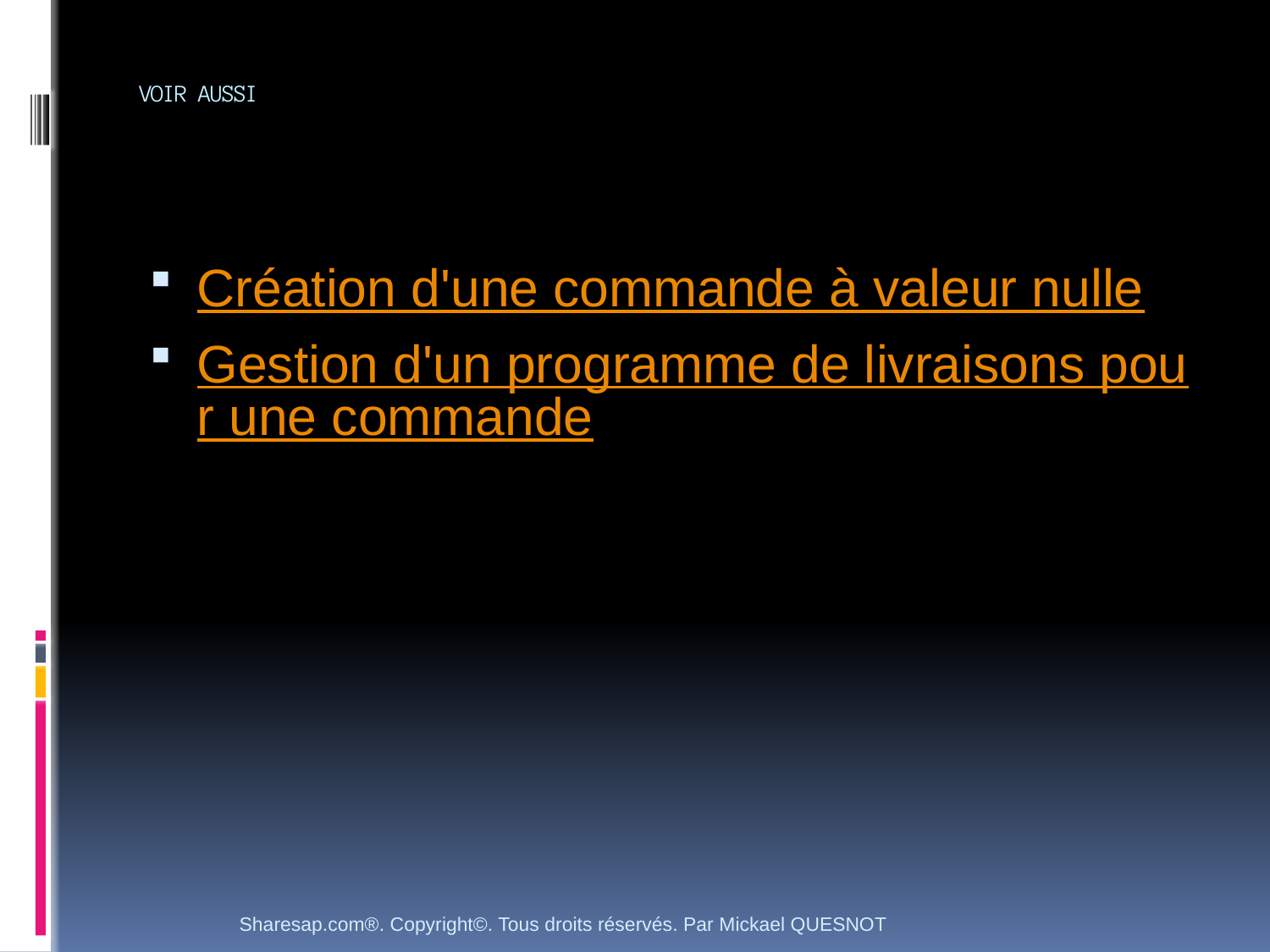

# VOIR AUSSI
Création d'une commande à valeur nulle
Gestion d'un programme de livraisons pour une commande

Sharesap.com®. Copyright©. Tous droits réservés. Par Mickael QUESNOT